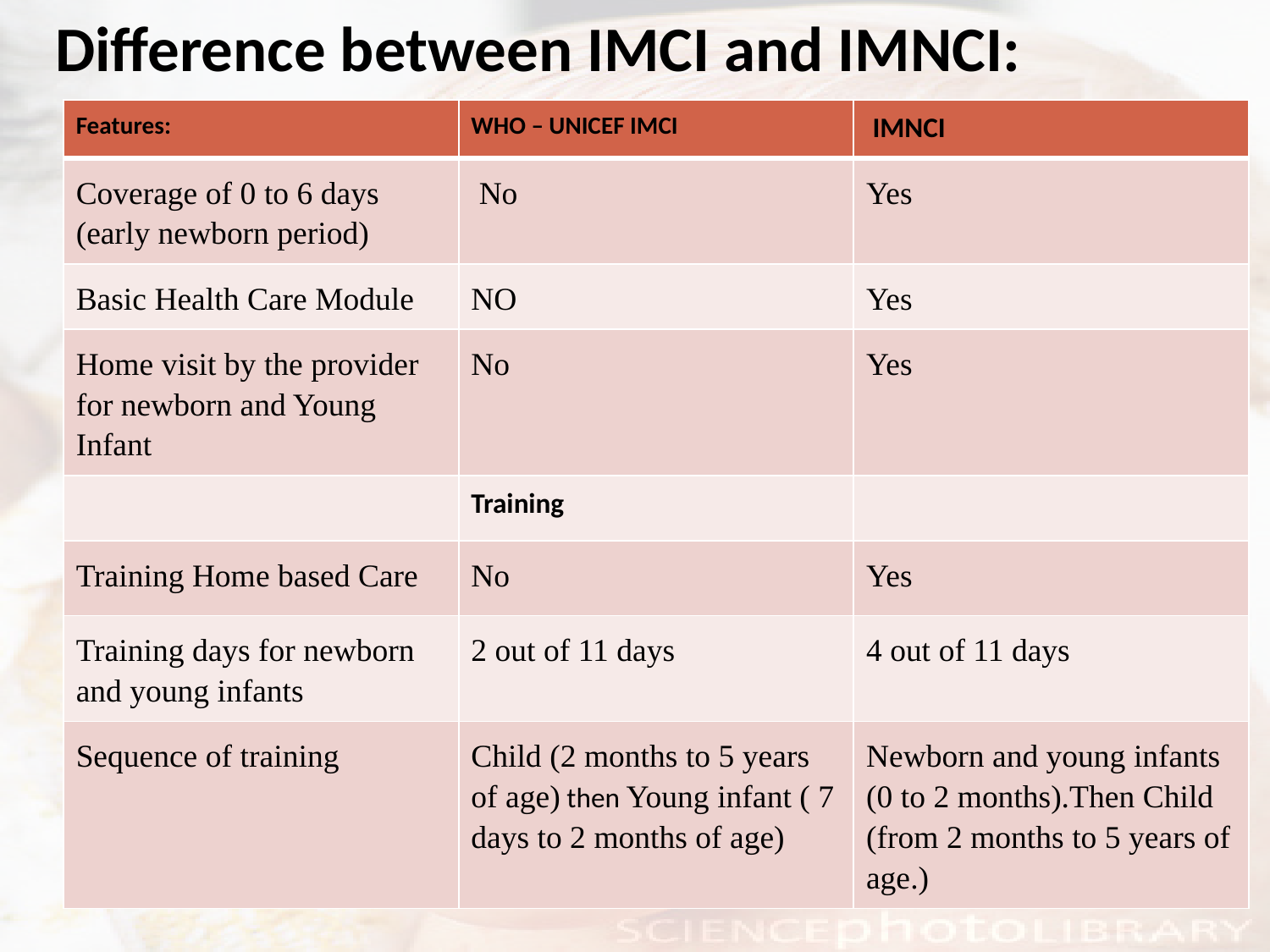

# Difference between IMCI and IMNCI:
| Features: | WHO – UNICEF IMCI | IMNCI |
| --- | --- | --- |
| Coverage of 0 to 6 days (early newborn period) | No | Yes |
| Basic Health Care Module | NO | Yes |
| Home visit by the provider for newborn and Young Infant | No | Yes |
|  | Training |  |
| Training Home based Care | No | Yes |
| Training days for newborn and young infants | 2 out of 11 days | 4 out of 11 days |
| Sequence of training | Child (2 months to 5 years of age) then Young infant ( 7 days to 2 months of age) | Newborn and young infants (0 to 2 months).Then Child (from 2 months to 5 years of age.) |